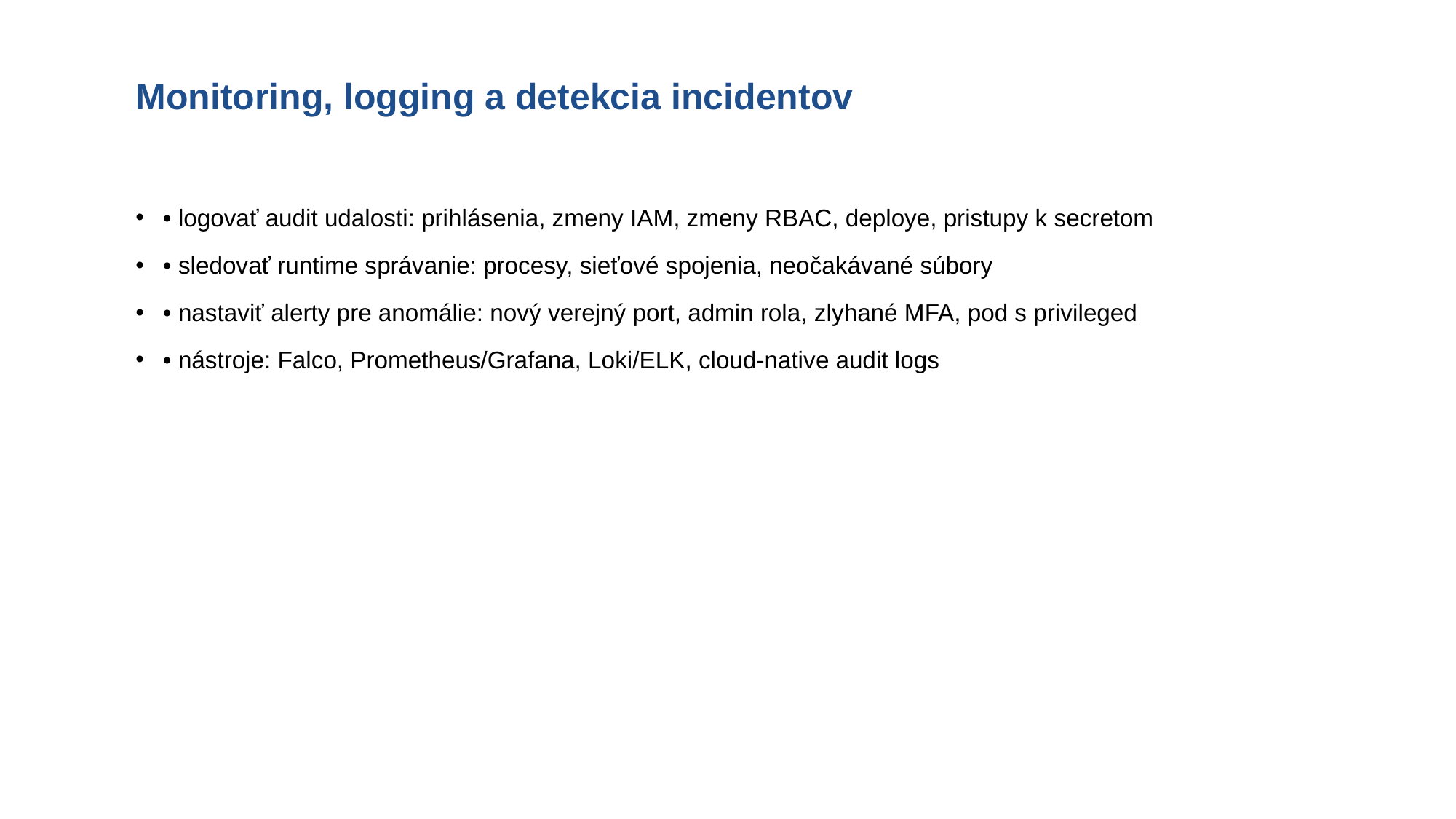

# Monitoring, logging a detekcia incidentov
• logovať audit udalosti: prihlásenia, zmeny IAM, zmeny RBAC, deploye, pristupy k secretom
• sledovať runtime správanie: procesy, sieťové spojenia, neočakávané súbory
• nastaviť alerty pre anomálie: nový verejný port, admin rola, zlyhané MFA, pod s privileged
• nástroje: Falco, Prometheus/Grafana, Loki/ELK, cloud-native audit logs